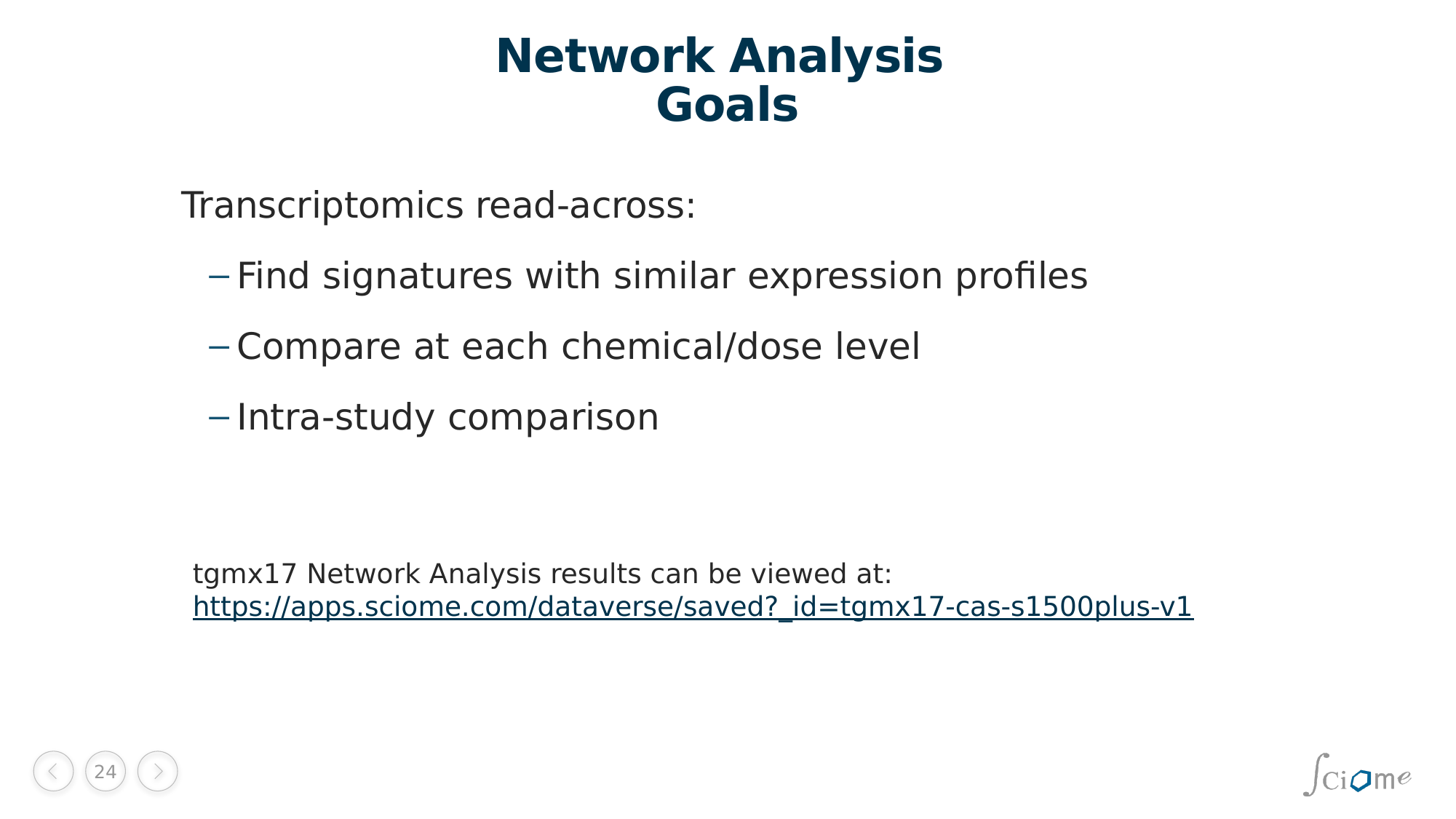

# Network Analysis Goals
Transcriptomics read-across:
Find signatures with similar expression profiles
Compare at each chemical/dose level
Intra-study comparison
tgmx17 Network Analysis results can be viewed at:
https://apps.sciome.com/dataverse/saved?_id=tgmx17-cas-s1500plus-v1